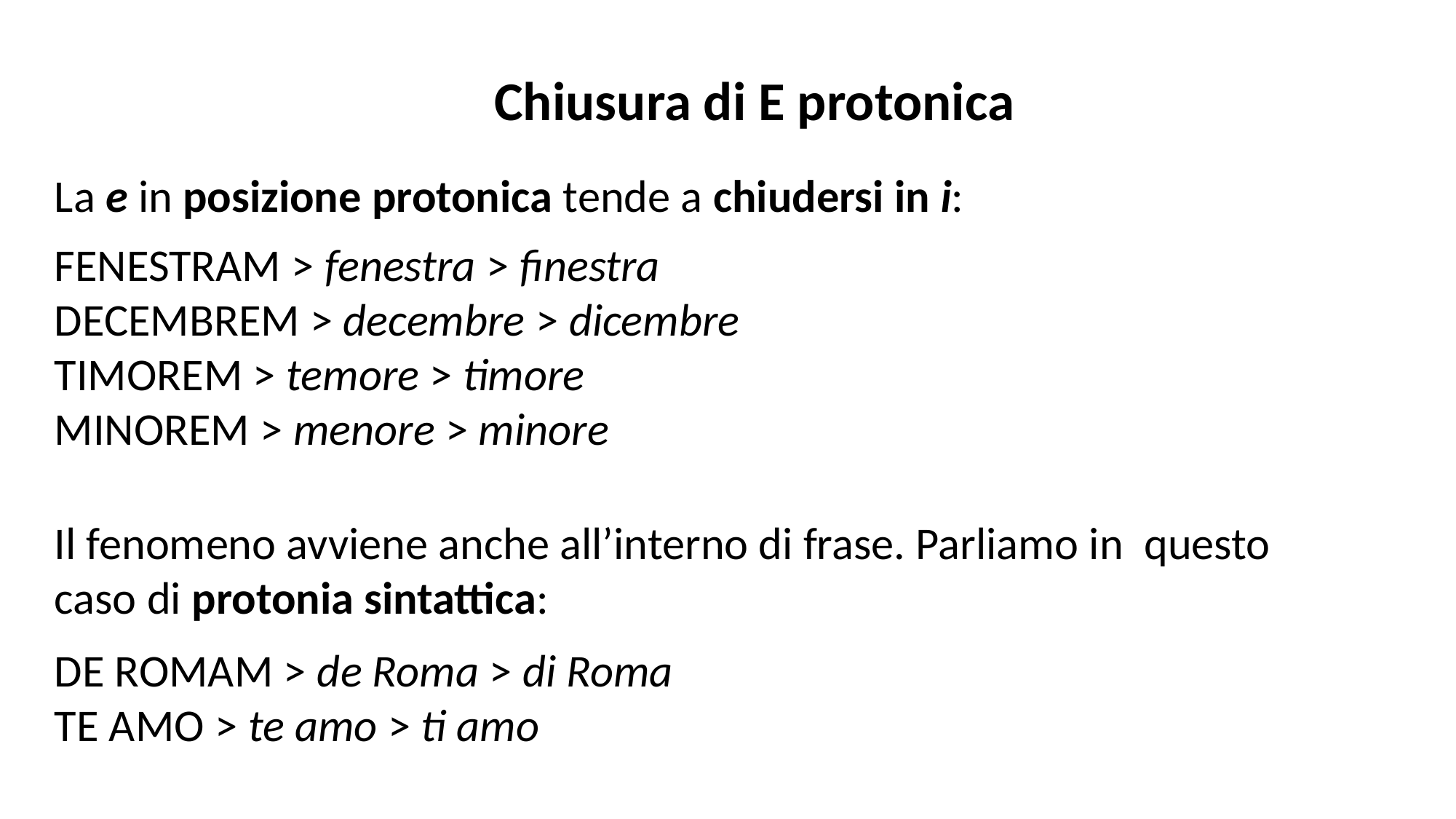

Chiusura di E protonica
La e in posizione protonica tende a chiudersi in i:

FENESTRAM > fenestra > finestra
DECEMBREM > decembre > dicembre
TIMOREM > temore > timore
MINOREM > menore > minore
Il fenomeno avviene anche all’interno di frase. Parliamo in  questo caso di protonia sintattica:

DE ROMAM > de Roma > di Roma
TE AMO > te amo > ti amo